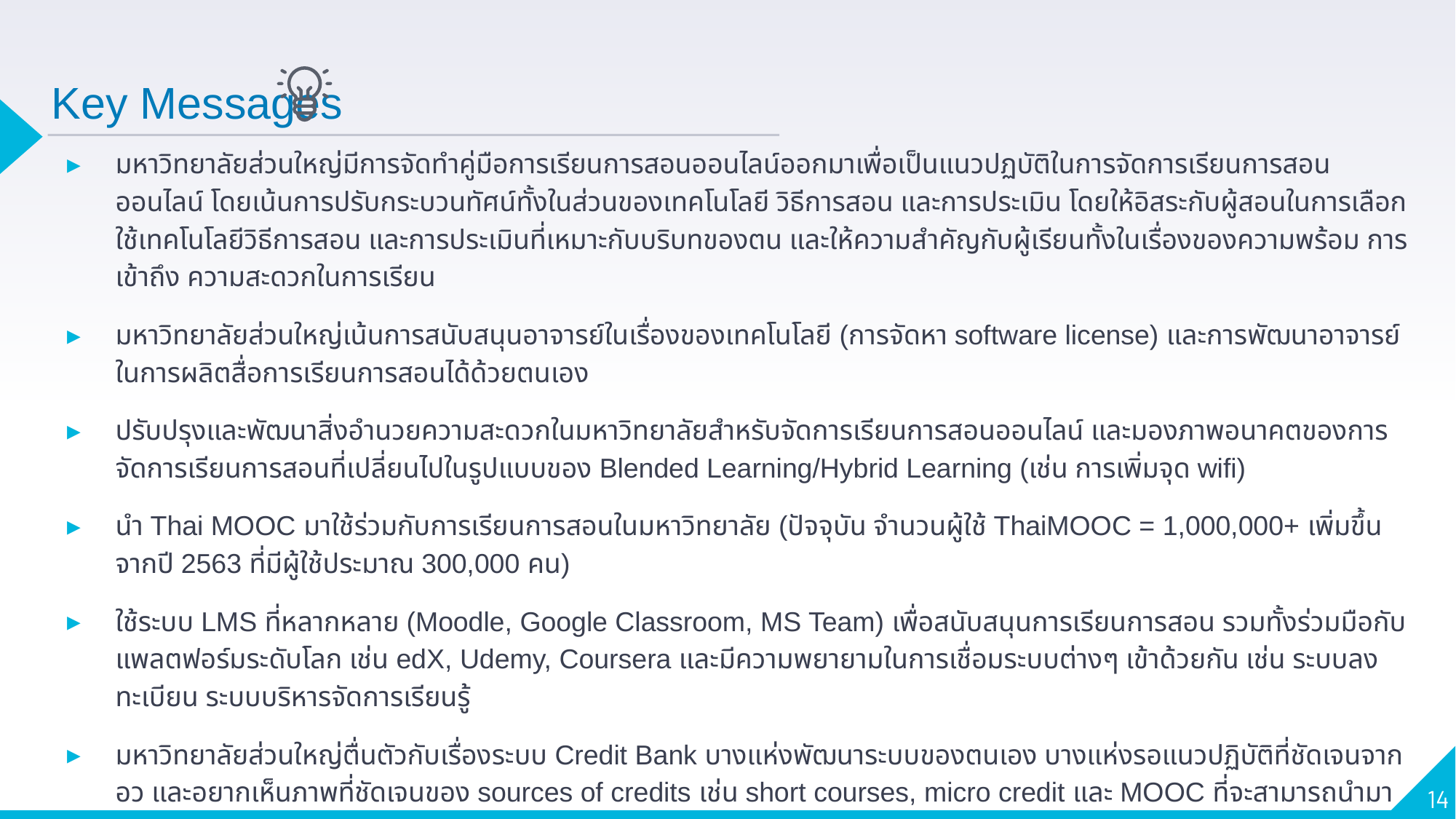

# Key Messages

มหาวิทยาลัยส่วนใหญ่มีการจัดทำคู่มือการเรียนการสอนออนไลน์ออกมาเพื่อเป็นแนวปฏบัติในการจัดการเรียนการสอนออนไลน์ โดยเน้นการปรับกระบวนทัศน์ทั้งในส่วนของเทคโนโลยี วิธีการสอน และการประเมิน โดยให้อิสระกับผู้สอนในการเลือกใช้เทคโนโลยีวิธีการสอน และการประเมินที่เหมาะกับบริบทของตน และให้ความสำคัญกับผู้เรียนทั้งในเรื่องของความพร้อม การเข้าถึง ความสะดวกในการเรียน
มหาวิทยาลัยส่วนใหญ่เน้นการสนับสนุนอาจารย์ในเรื่องของเทคโนโลยี (การจัดหา software license) และการพัฒนาอาจารย์ในการผลิตสื่อการเรียนการสอนได้ด้วยตนเอง
ปรับปรุงและพัฒนาสิ่งอำนวยความสะดวกในมหาวิทยาลัยสำหรับจัดการเรียนการสอนออนไลน์ และมองภาพอนาคตของการจัดการเรียนการสอนที่เปลี่ยนไปในรูปแบบของ Blended Learning/Hybrid Learning (เช่น การเพิ่มจุด wifi)
นำ Thai MOOC มาใช้ร่วมกับการเรียนการสอนในมหาวิทยาลัย (ปัจจุบัน จำนวนผู้ใช้ ThaiMOOC = 1,000,000+ เพิ่มขึ้นจากปี 2563 ที่มีผู้ใช้ประมาณ 300,000 คน)
ใช้ระบบ LMS ที่หลากหลาย (Moodle, Google Classroom, MS Team) เพื่อสนับสนุนการเรียนการสอน รวมทั้งร่วมมือกับแพลตฟอร์มระดับโลก เช่น edX, Udemy, Coursera และมีความพยายามในการเชื่อมระบบต่างๆ เข้าด้วยกัน เช่น ระบบลงทะเบียน ระบบบริหารจัดการเรียนรู้
มหาวิทยาลัยส่วนใหญ่ตื่นตัวกับเรื่องระบบ Credit Bank บางแห่งพัฒนาระบบของตนเอง บางแห่งรอแนวปฏิบัติที่ชัดเจนจาก อว และอยากเห็นภาพที่ชัดเจนของ sources of credits เช่น short courses, micro credit และ MOOC ที่จะสามารถนำมาใช้เทียบโอนได้
14